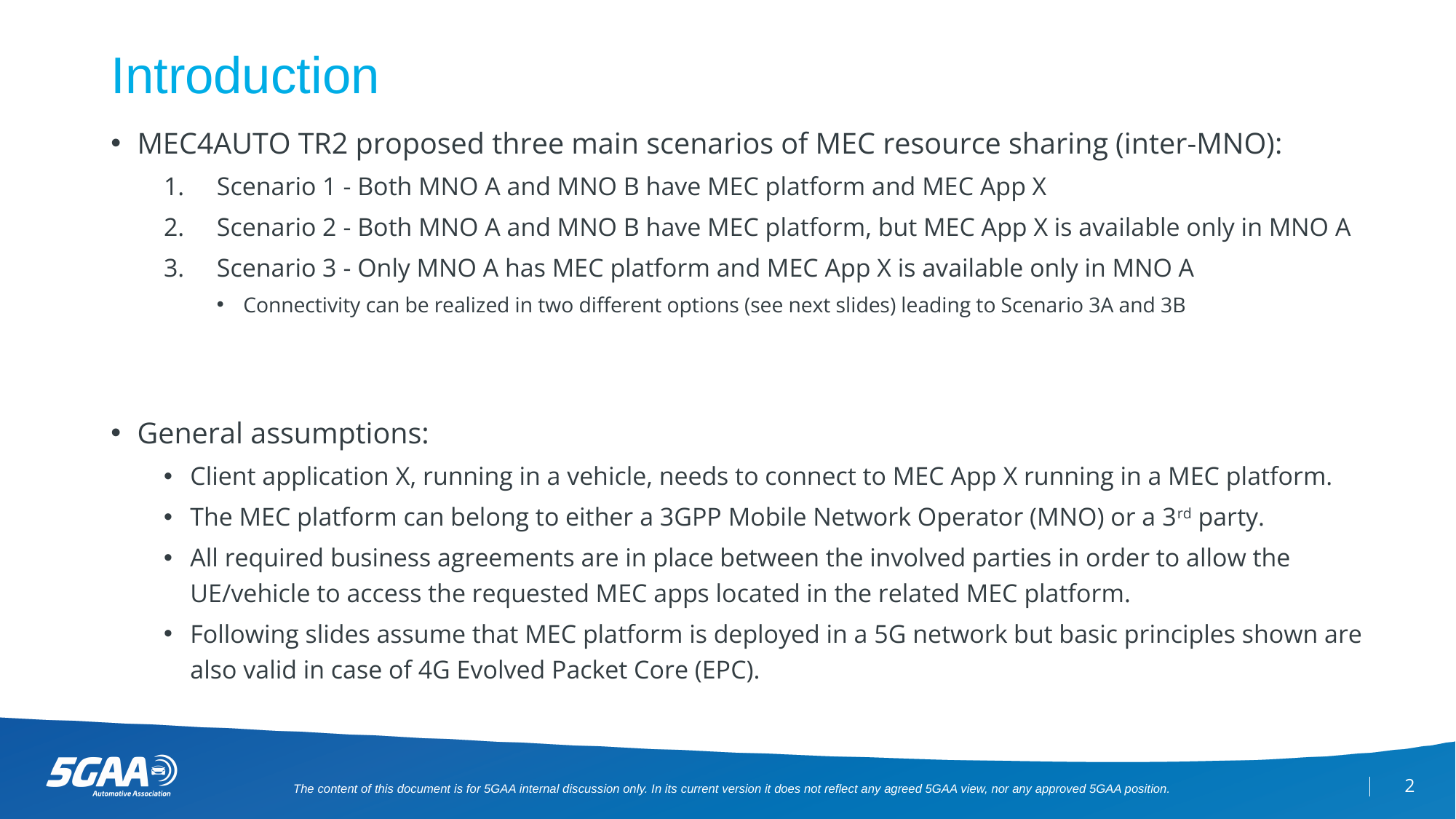

# Introduction
MEC4AUTO TR2 proposed three main scenarios of MEC resource sharing (inter-MNO):
Scenario 1 - Both MNO A and MNO B have MEC platform and MEC App X
Scenario 2 - Both MNO A and MNO B have MEC platform, but MEC App X is available only in MNO A
Scenario 3 - Only MNO A has MEC platform and MEC App X is available only in MNO A
Connectivity can be realized in two different options (see next slides) leading to Scenario 3A and 3B

General assumptions:
Client application X, running in a vehicle, needs to connect to MEC App X running in a MEC platform.
The MEC platform can belong to either a 3GPP Mobile Network Operator (MNO) or a 3rd party.
All required business agreements are in place between the involved parties in order to allow the UE/vehicle to access the requested MEC apps located in the related MEC platform.
Following slides assume that MEC platform is deployed in a 5G network but basic principles shown are also valid in case of 4G Evolved Packet Core (EPC).